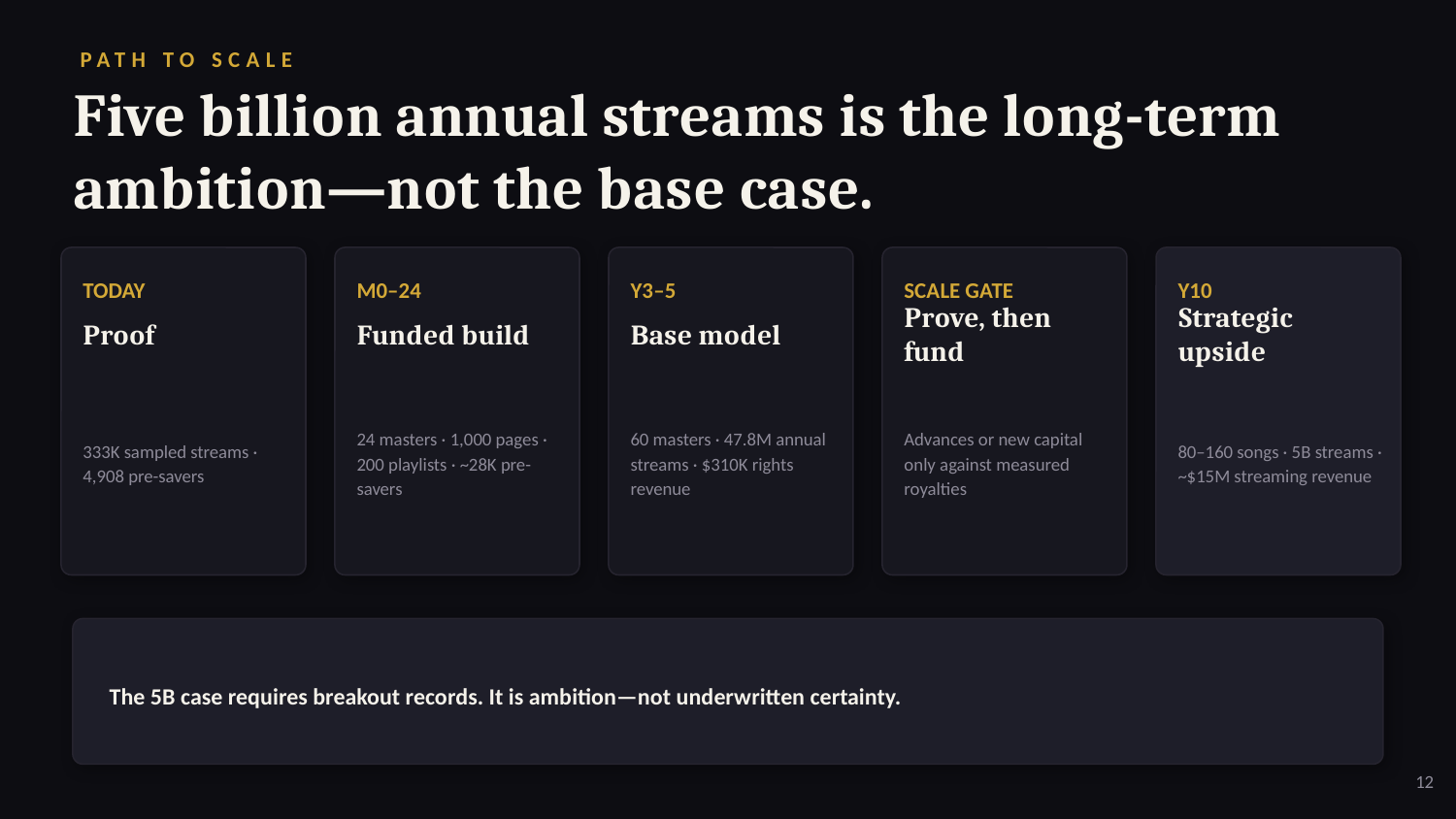

PATH TO SCALE
Five billion annual streams is the long-term ambition—not the base case.

TODAY
M0–24
Y3–5
SCALE GATE
Y10
Proof
Funded build
Base model
Prove, then fund
Strategic upside
333K sampled streams · 4,908 pre-savers
24 masters · 1,000 pages · 200 playlists · ~28K pre-savers
60 masters · 47.8M annual streams · $310K rights revenue
Advances or new capital only against measured royalties
80–160 songs · 5B streams · ~$15M streaming revenue

The 5B case requires breakout records. It is ambition—not underwritten certainty.
12